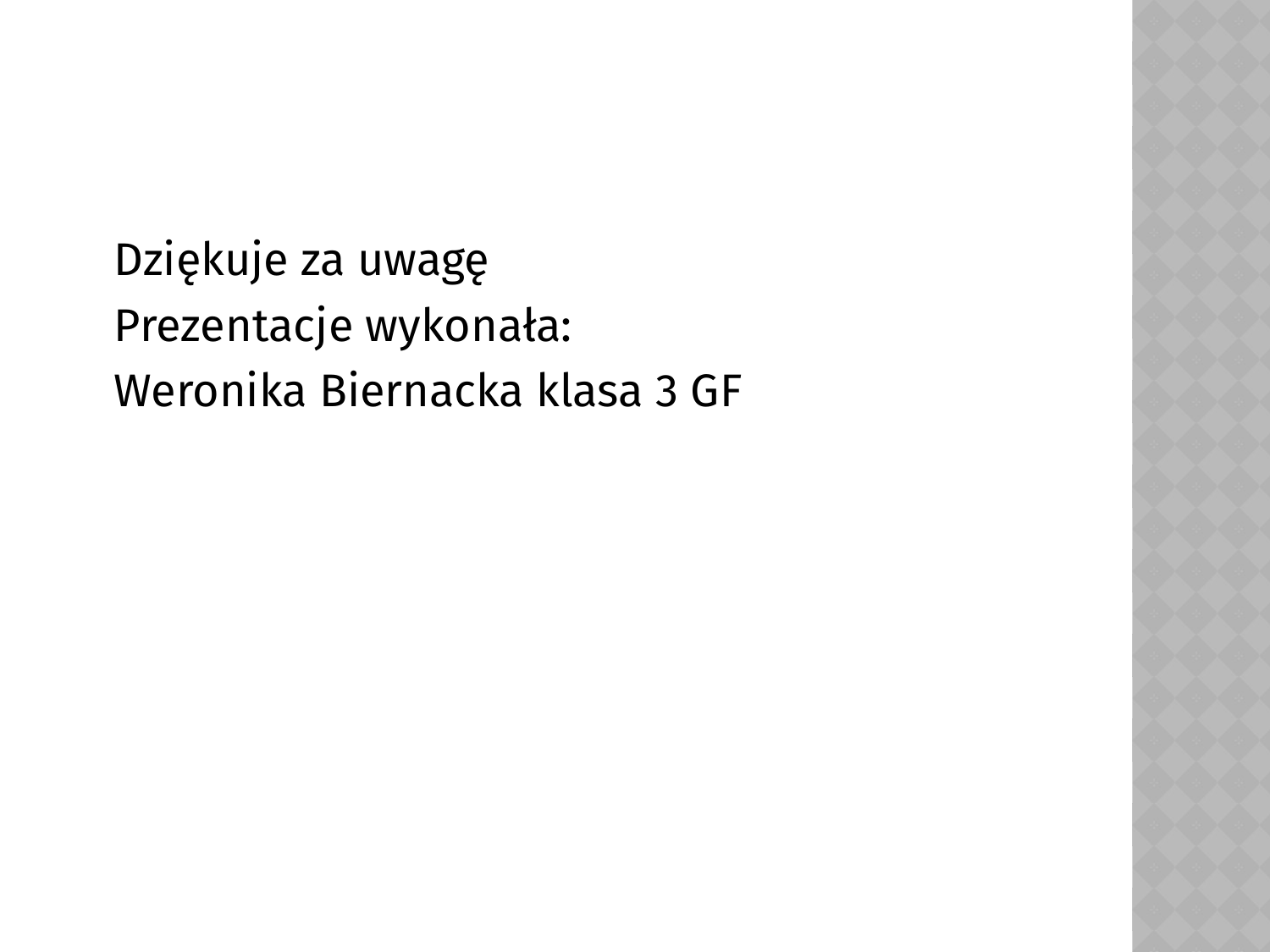

#
	Dziękuje za uwagę
	Prezentacje wykonała:
	Weronika Biernacka klasa 3 GF